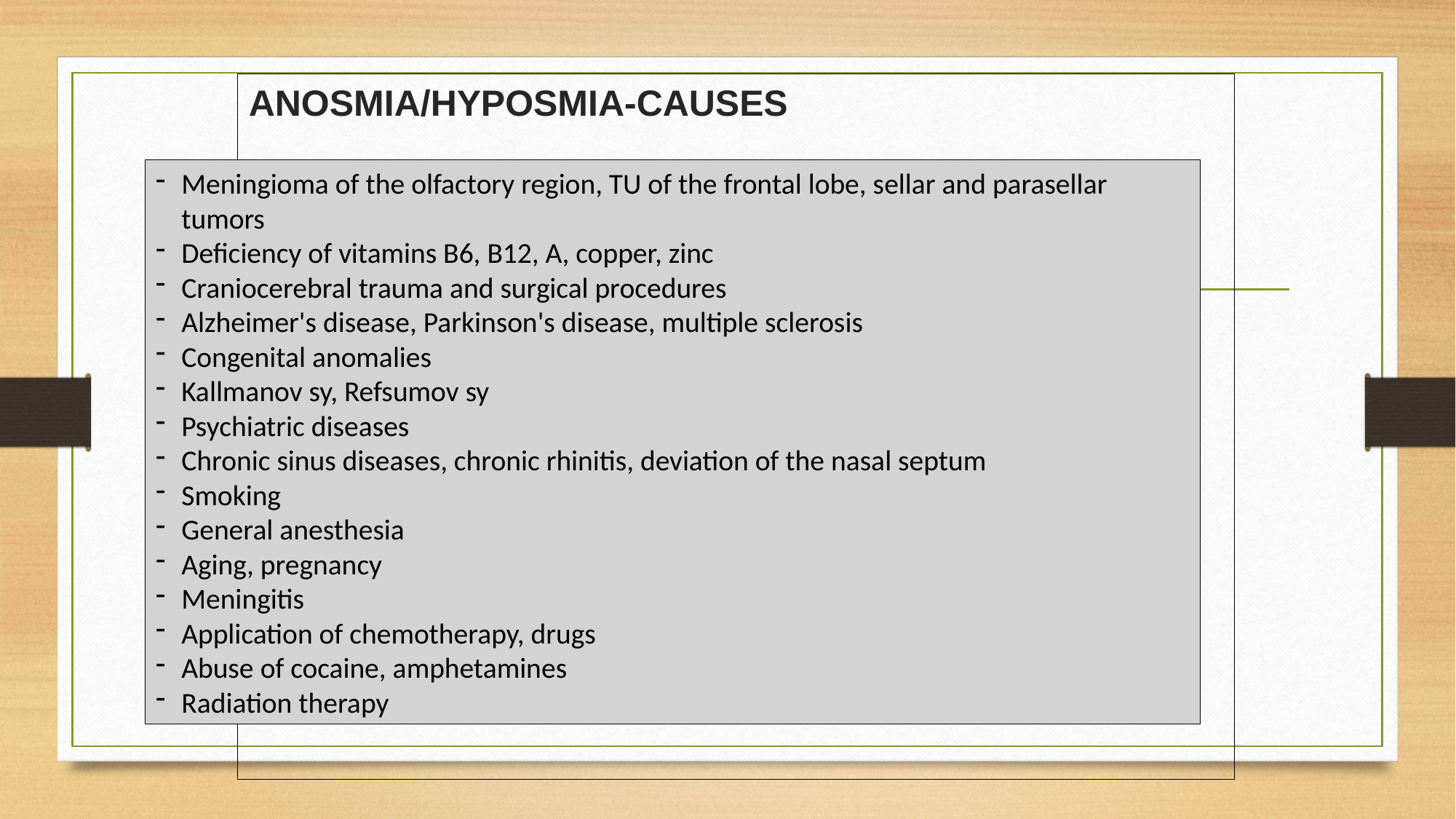

ANOSMIA/HYPOSMIA-CAUSES
Meningioma of the olfactory region, TU of the frontal lobe, sellar and parasellar tumors
Deficiency of vitamins B6, B12, A, copper, zinc
Craniocerebral trauma and surgical procedures
Alzheimer's disease, Parkinson's disease, multiple sclerosis
Congenital anomalies
Kallmanov sy, Refsumov sy
Psychiatric diseases
Chronic sinus diseases, chronic rhinitis, deviation of the nasal septum
Smoking
General anesthesia
Aging, pregnancy
Meningitis
Application of chemotherapy, drugs
Abuse of cocaine, amphetamines
Radiation therapy